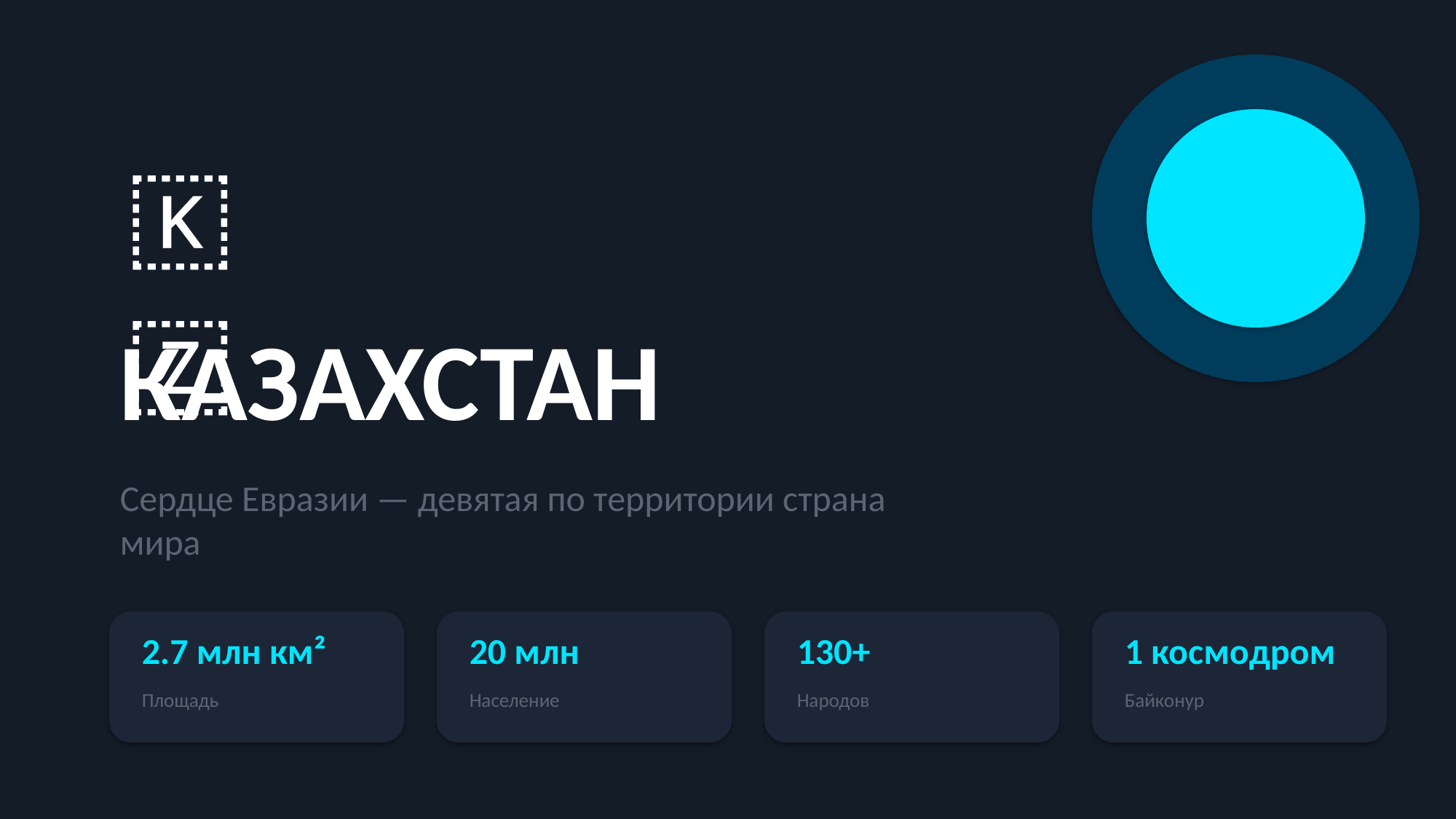

🇰🇿
КАЗАХСТАН
Сердце Евразии — девятая по территории страна мира

2.7 млн км²
20 млн
130+
1 космодром
Площадь
Население
Народов
Байконур